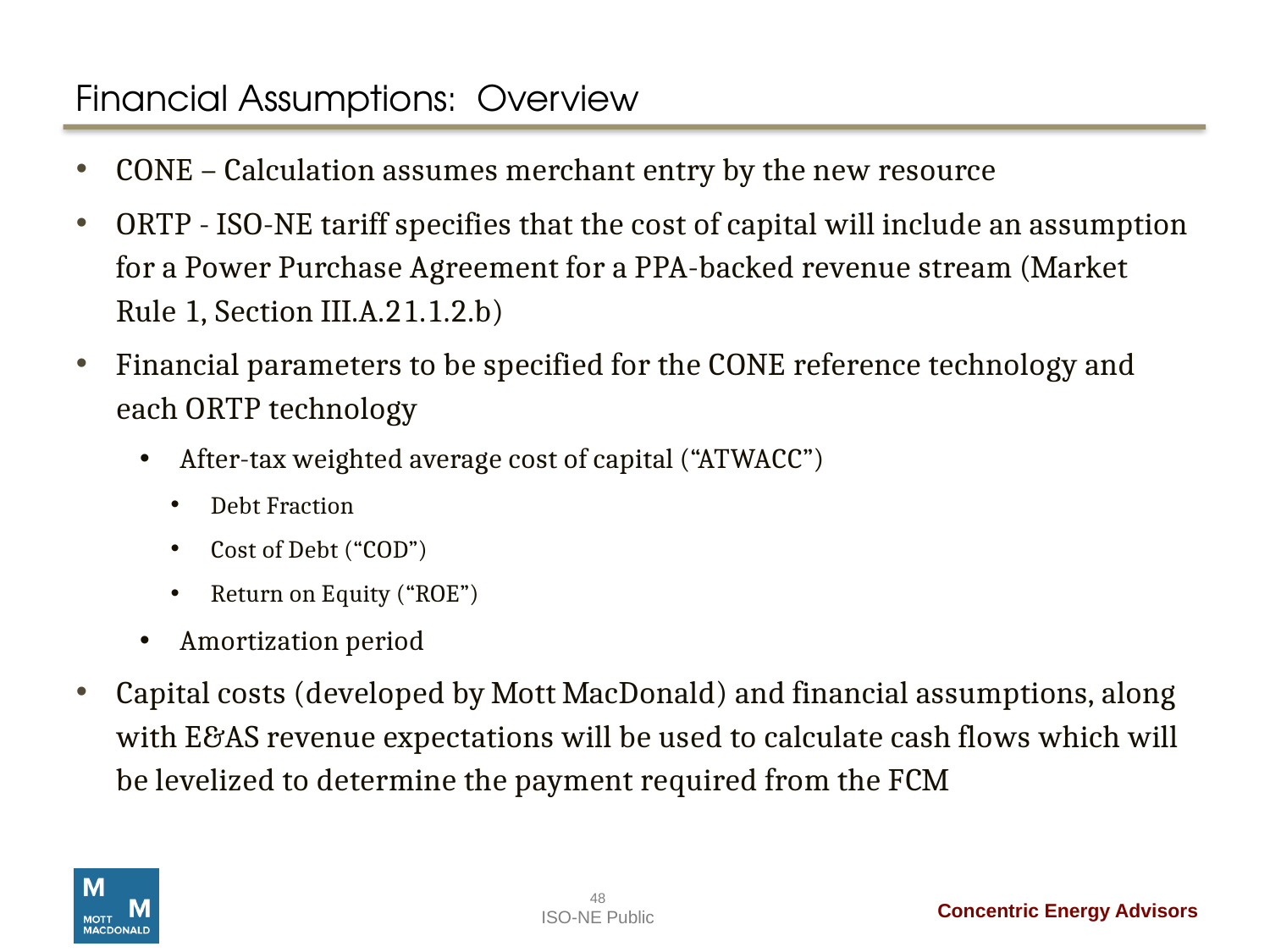

# Financial Assumptions:  Overview
CONE – Calculation assumes merchant entry by the new resource
ORTP - ISO-NE tariff specifies that the cost of capital will include an assumption for a Power Purchase Agreement for a PPA-backed revenue stream (Market Rule 1, Section III.A.21.1.2.b)
Financial parameters to be specified for the CONE reference technology and each ORTP technology
After-tax weighted average cost of capital (“ATWACC”)
Debt Fraction
Cost of Debt (“COD”)
Return on Equity (“ROE”)
Amortization period
Capital costs (developed by Mott MacDonald) and financial assumptions, along with E&AS revenue expectations will be used to calculate cash flows which will be levelized to determine the payment required from the FCM